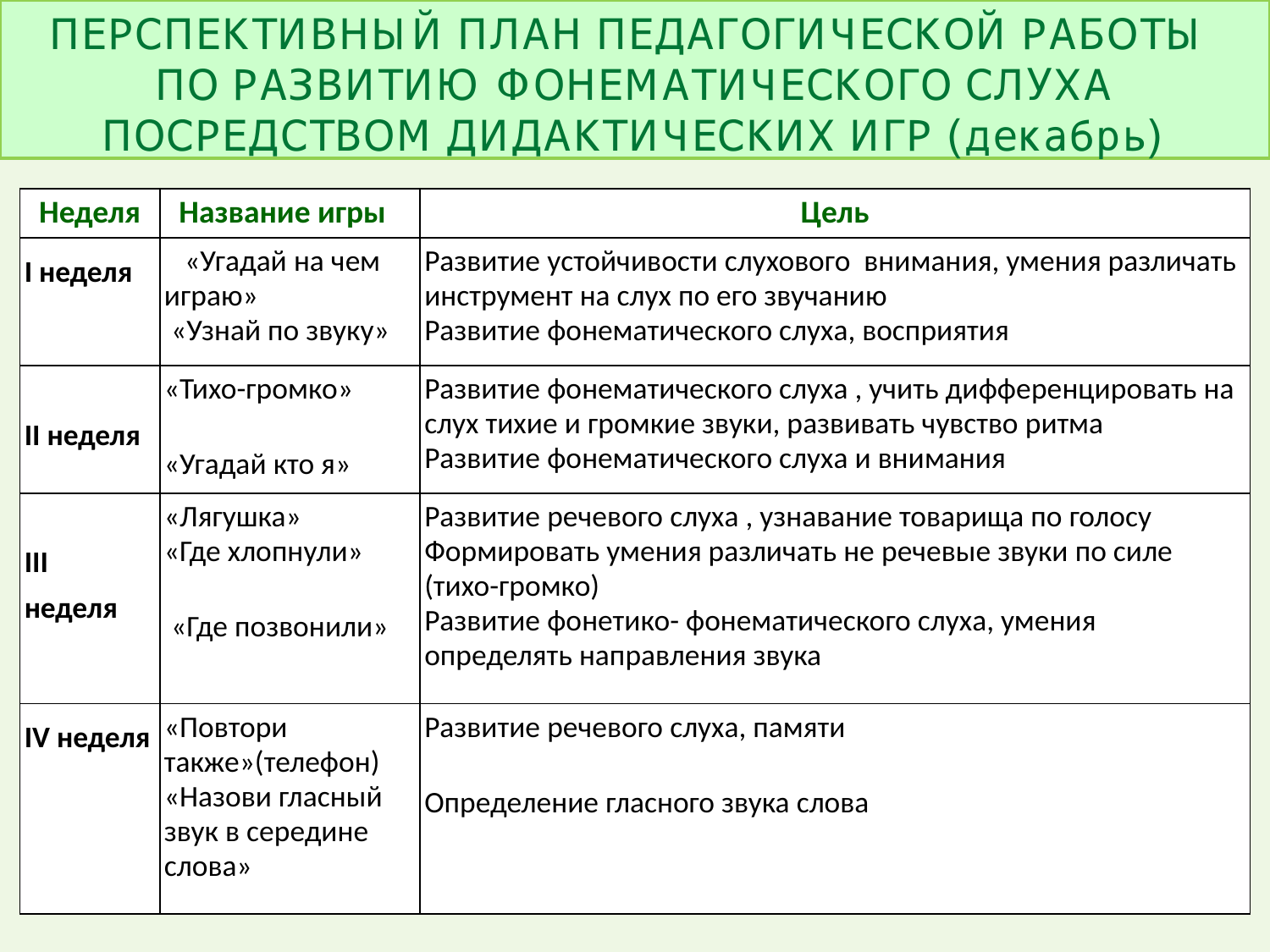

ПЕРСПЕКТИВНЫЙ ПЛАН ПЕДАГОГИЧЕСКОЙ РАБОТЫ
ПО РАЗВИТИЮ ФОНЕМАТИЧЕСКОГО СЛУХА ПОСРЕДСТВОМ ДИДАКТИЧЕСКИХ ИГР (декабрь)
| Неделя | Название игры | Цель |
| --- | --- | --- |
| I неделя | «Угадай на чем играю» «Узнай по звуку» | Развитие устойчивости слухового внимания, умения различать инструмент на слух по его звучанию Развитие фонематического слуха, восприятия |
| II неделя | «Тихо-громко» «Угадай кто я» | Развитие фонематического слуха , учить дифференцировать на слух тихие и громкие звуки, развивать чувство ритма Развитие фонематического слуха и внимания |
| III неделя | «Лягушка» «Где хлопнули» «Где позвонили» | Развитие речевого слуха , узнавание товарища по голосу Формировать умения различать не речевые звуки по силе (тихо-громко) Развитие фонетико- фонематического слуха, умения определять направления звука |
| IV неделя | «Повтори также»(телефон) «Назови гласный звук в середине слова» | Развитие речевого слуха, памяти Определение гласного звука слова |